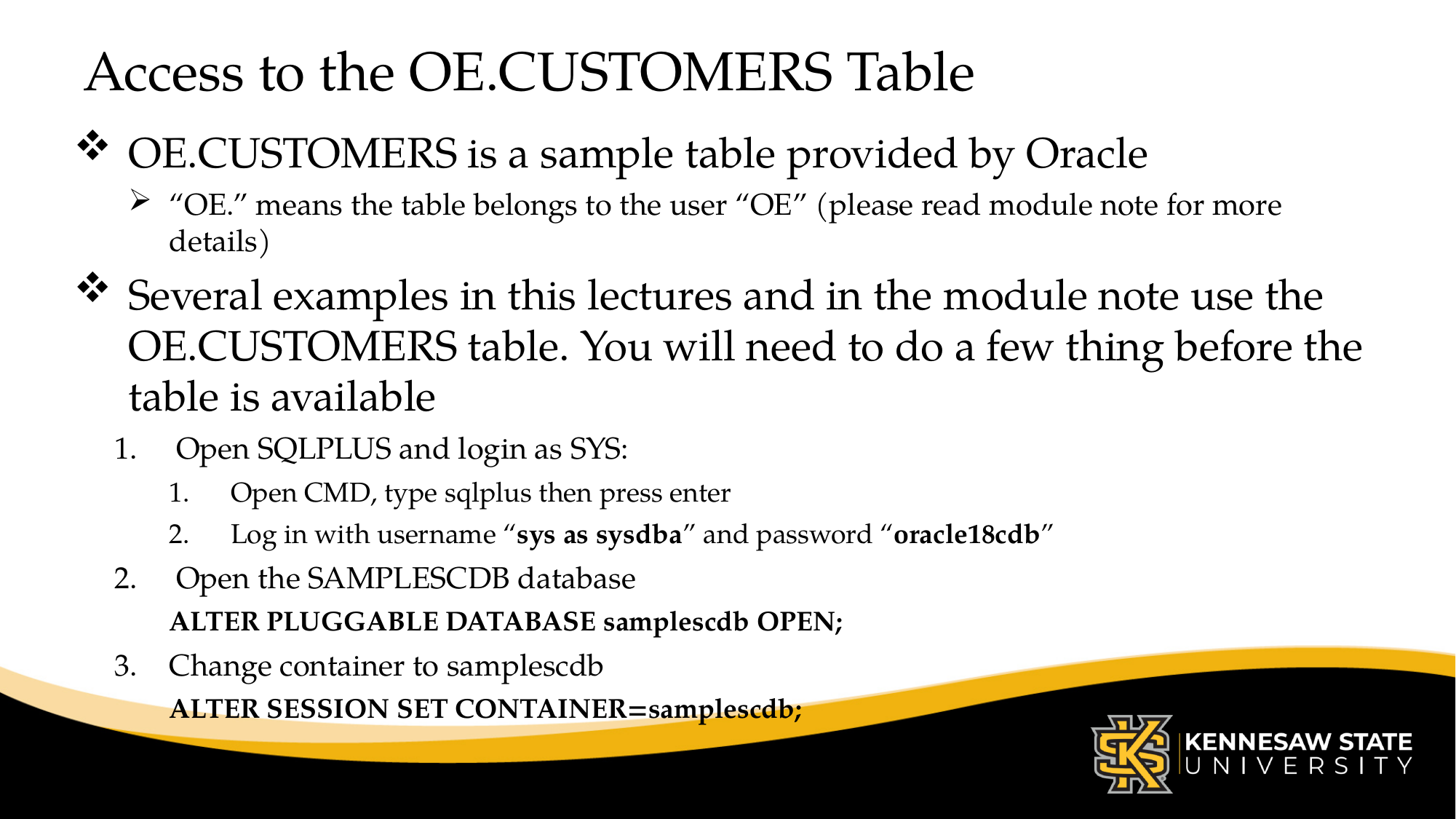

# Access to the OE.CUSTOMERS Table
OE.CUSTOMERS is a sample table provided by Oracle
“OE.” means the table belongs to the user “OE” (please read module note for more details)
Several examples in this lectures and in the module note use the OE.CUSTOMERS table. You will need to do a few thing before the table is available
Open SQLPLUS and login as SYS:
Open CMD, type sqlplus then press enter
Log in with username “sys as sysdba” and password “oracle18cdb”
Open the SAMPLESCDB database
ALTER PLUGGABLE DATABASE samplescdb OPEN;
Change container to samplescdb
ALTER SESSION SET CONTAINER=samplescdb;